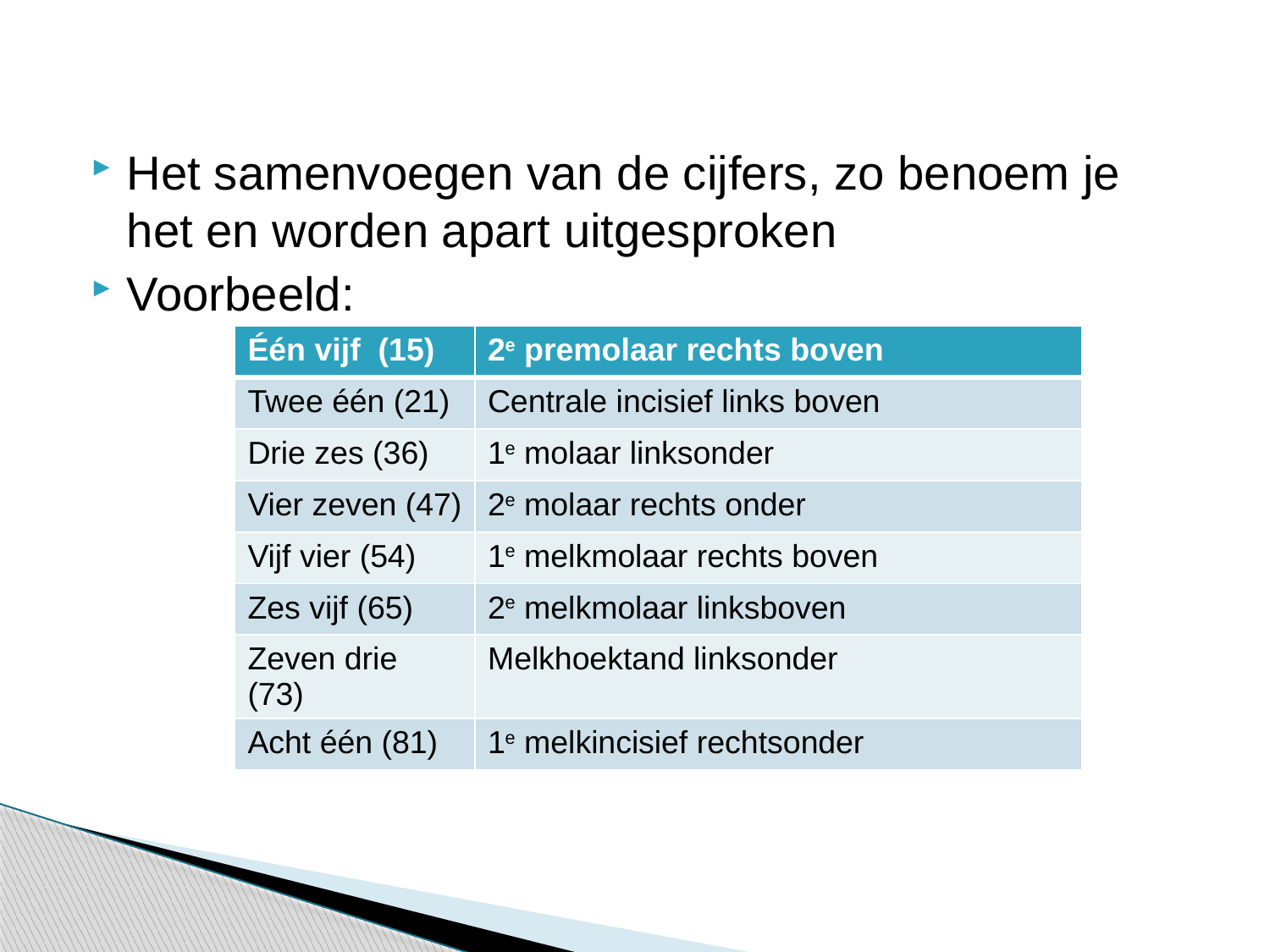

Het samenvoegen van de cijfers, zo benoem je het en worden apart uitgesproken
Voorbeeld:

| Één vijf (15) | 2e premolaar rechts boven |
| --- | --- |
| Twee één (21) | Centrale incisief links boven |
| Drie zes (36) | 1e molaar linksonder |
| Vier zeven (47) | 2e molaar rechts onder |
| Vijf vier (54) | 1e melkmolaar rechts boven |
| Zes vijf (65) | 2e melkmolaar linksboven |
| Zeven drie (73) | Melkhoektand linksonder |
| Acht één (81) | 1e melkincisief rechtsonder |